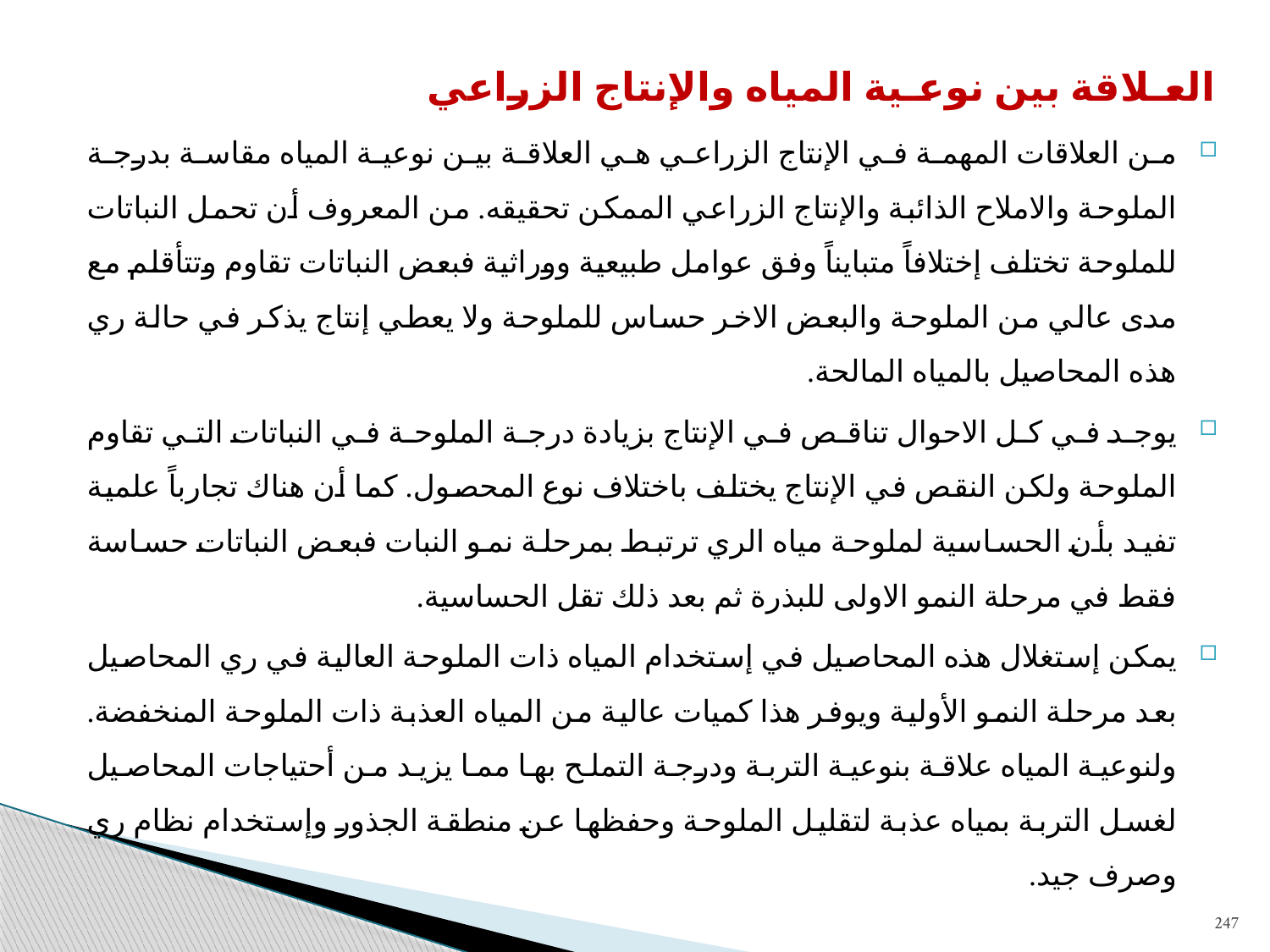

العـلاقة بين نوعـية المياه والإنتاج الزراعي
من العلاقات المهمة في الإنتاج الزراعي هي العلاقة بين نوعية المياه مقاسة بدرجة الملوحة والاملاح الذائبة والإنتاج الزراعي الممكن تحقيقه. من المعروف أن تحمل النباتات للملوحة تختلف إختلافاً متبايناً وفق عوامل طبيعية ووراثية فبعض النباتات تقاوم وتتأقلم مع مدى عالي من الملوحة والبعض الاخر حساس للملوحة ولا يعطي إنتاج يذكر في حالة ري هذه المحاصيل بالمياه المالحة.
يوجد في كل الاحوال تناقص في الإنتاج بزيادة درجة الملوحة في النباتات التي تقاوم الملوحة ولكن النقص في الإنتاج يختلف باختلاف نوع المحصول. كما أن هناك تجارباً علمية تفيد بأن الحساسية لملوحة مياه الري ترتبط بمرحلة نمو النبات فبعض النباتات حساسة فقط في مرحلة النمو الاولى للبذرة ثم بعد ذلك تقل الحساسية.
يمكن إستغلال هذه المحاصيل في إستخدام المياه ذات الملوحة العالية في ري المحاصيل بعد مرحلة النمو الأولية ويوفر هذا كميات عالية من المياه العذبة ذات الملوحة المنخفضة. ولنوعية المياه علاقة بنوعية التربة ودرجة التملح بها مما يزيد من أحتياجات المحاصيل لغسل التربة بمياه عذبة لتقليل الملوحة وحفظها عن منطقة الجذور وإستخدام نظام ري وصرف جيد.
247